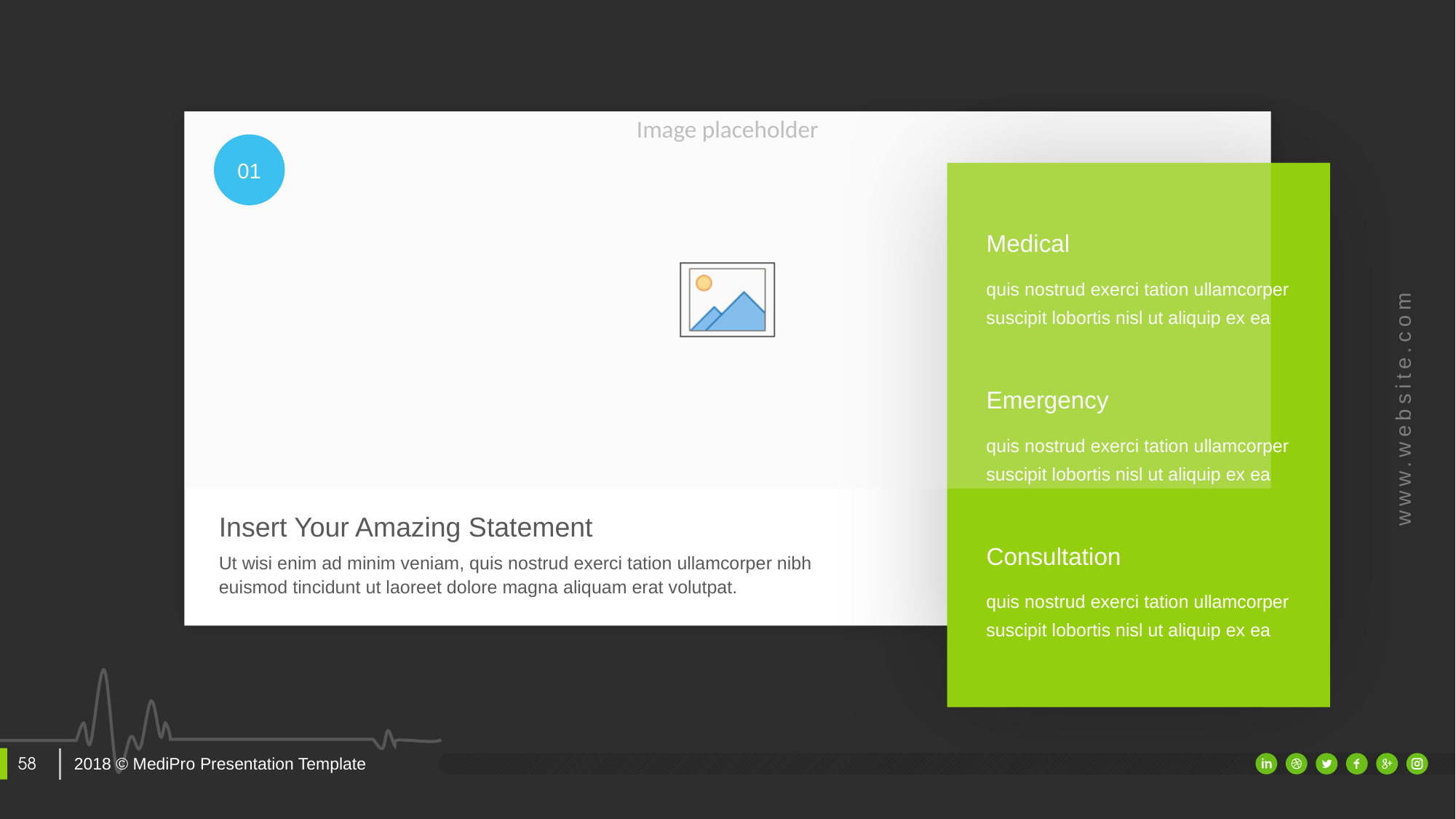

01

Medical
quis nostrud exerci tation ullamcorper suscipit lobortis nisl ut aliquip ex ea
Emergency
quis nostrud exerci tation ullamcorper suscipit lobortis nisl ut aliquip ex ea
Insert Your Amazing Statement
Ut wisi enim ad minim veniam, quis nostrud exerci tation ullamcorper nibh euismod tincidunt ut laoreet dolore magna aliquam erat volutpat.
Consultation
quis nostrud exerci tation ullamcorper suscipit lobortis nisl ut aliquip ex ea